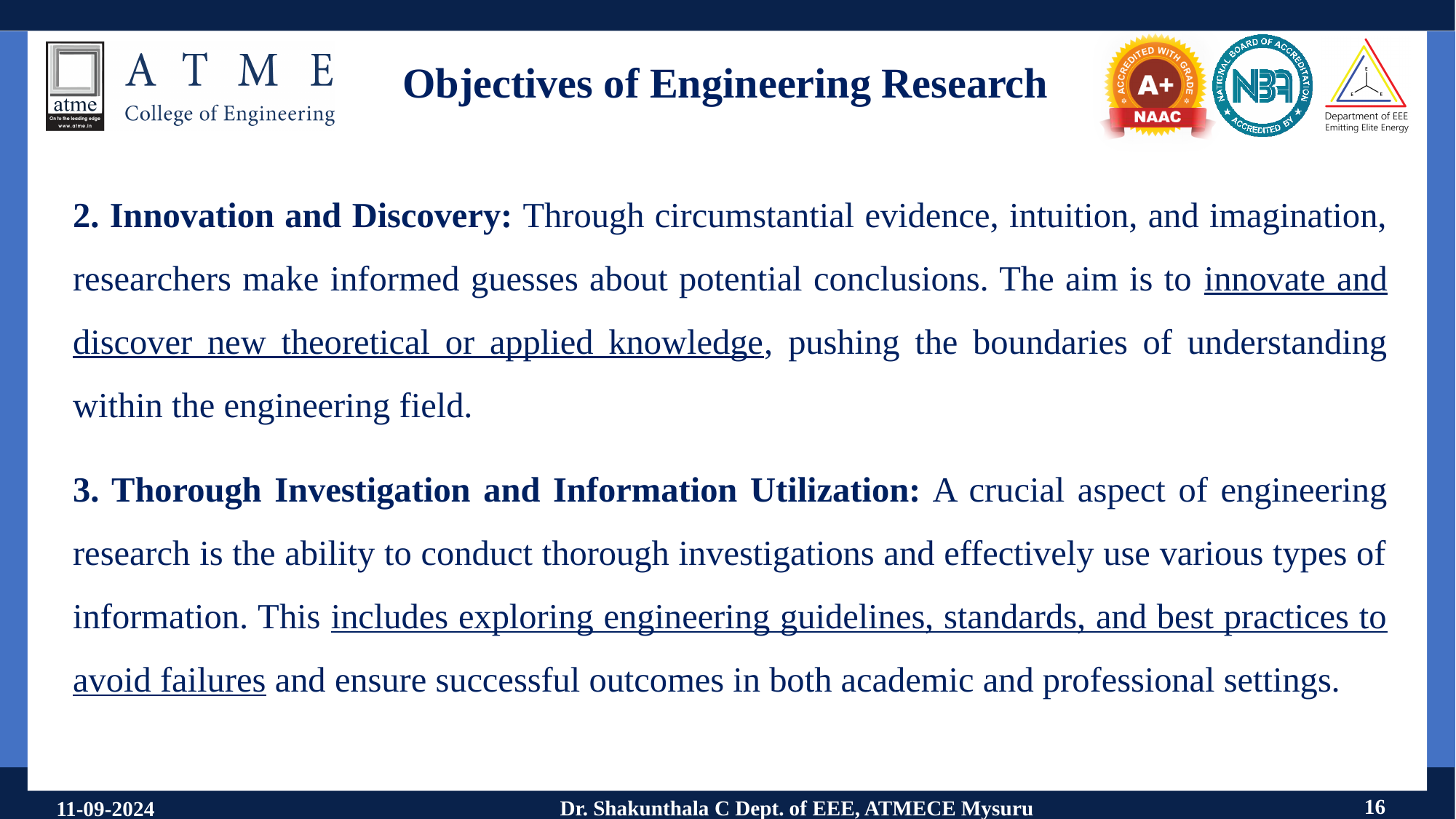

# Objectives of Engineering Research
2. Innovation and Discovery: Through circumstantial evidence, intuition, and imagination, researchers make informed guesses about potential conclusions. The aim is to innovate and discover new theoretical or applied knowledge, pushing the boundaries of understanding within the engineering field.
3. Thorough Investigation and Information Utilization: A crucial aspect of engineering research is the ability to conduct thorough investigations and effectively use various types of information. This includes exploring engineering guidelines, standards, and best practices to avoid failures and ensure successful outcomes in both academic and professional settings.
16
Dr. Shakunthala C Dept. of EEE, ATMECE Mysuru
11-09-2024